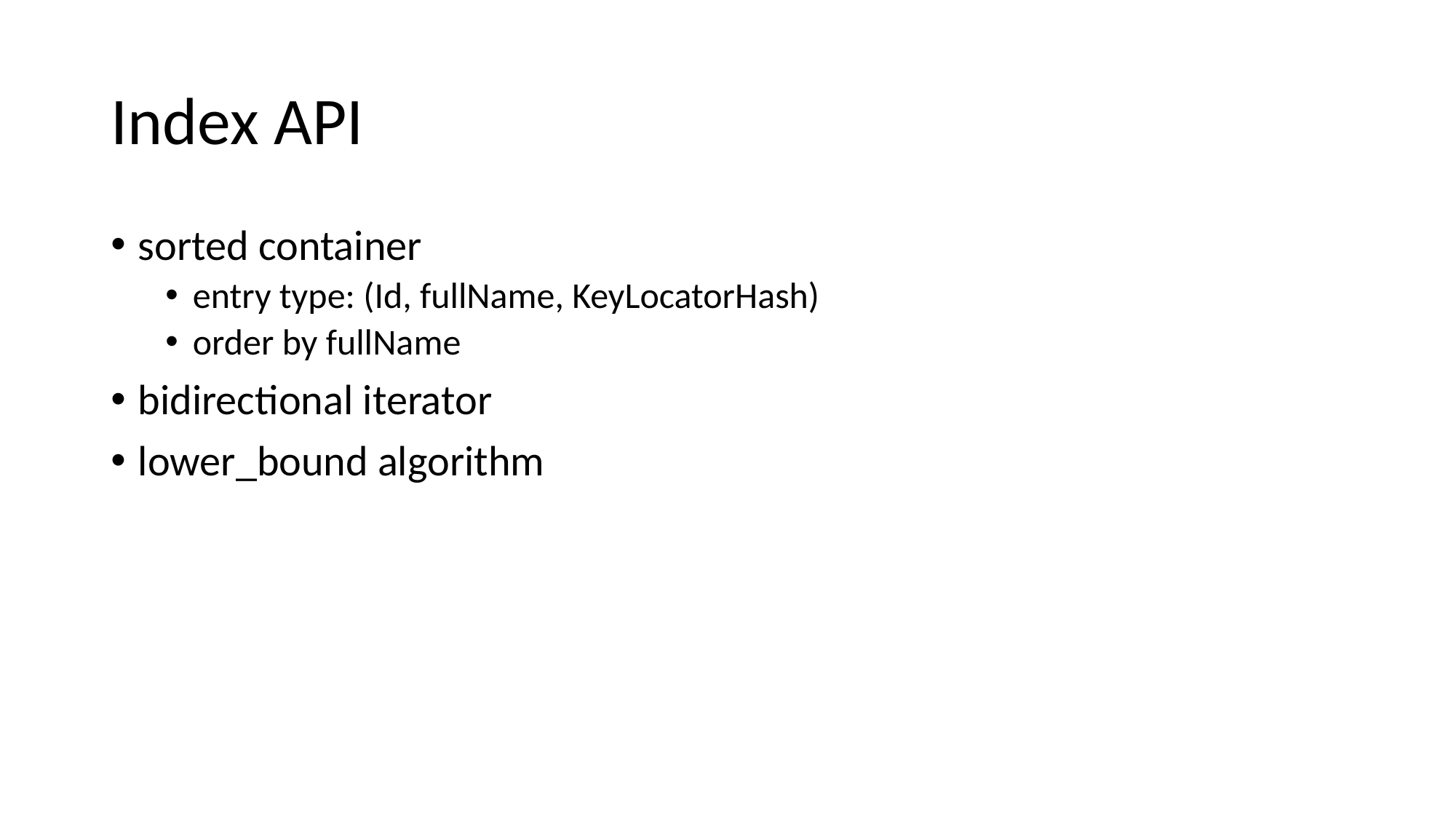

# Index API
sorted container
entry type: (Id, fullName, KeyLocatorHash)
order by fullName
bidirectional iterator
lower_bound algorithm